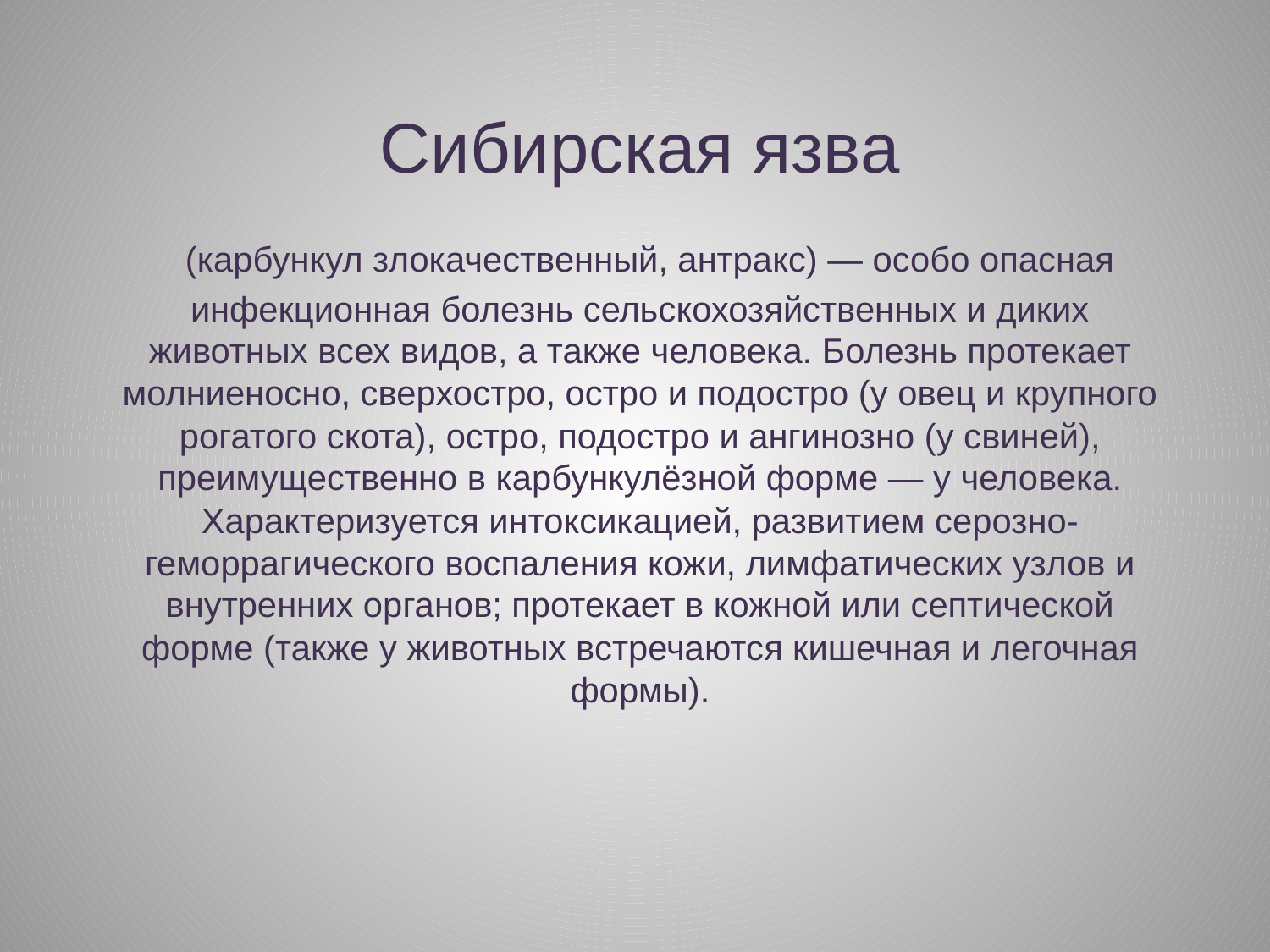

Сибирская язва
 (карбункул злокачественный, антракс) — особо опасная инфекционная болезнь сельскохозяйственных и диких животных всех видов, а также человека. Болезнь протекает молниеносно, сверхостро, остро и подостро (у овец и крупного рогатого скота), остро, подостро и ангинозно (у свиней), преимущественно в карбункулёзной форме — у человека. Характеризуется интоксикацией, развитием серозно-геморрагического воспаления кожи, лимфатических узлов и внутренних органов; протекает в кожной или септической форме (также у животных встречаются кишечная и легочная формы).